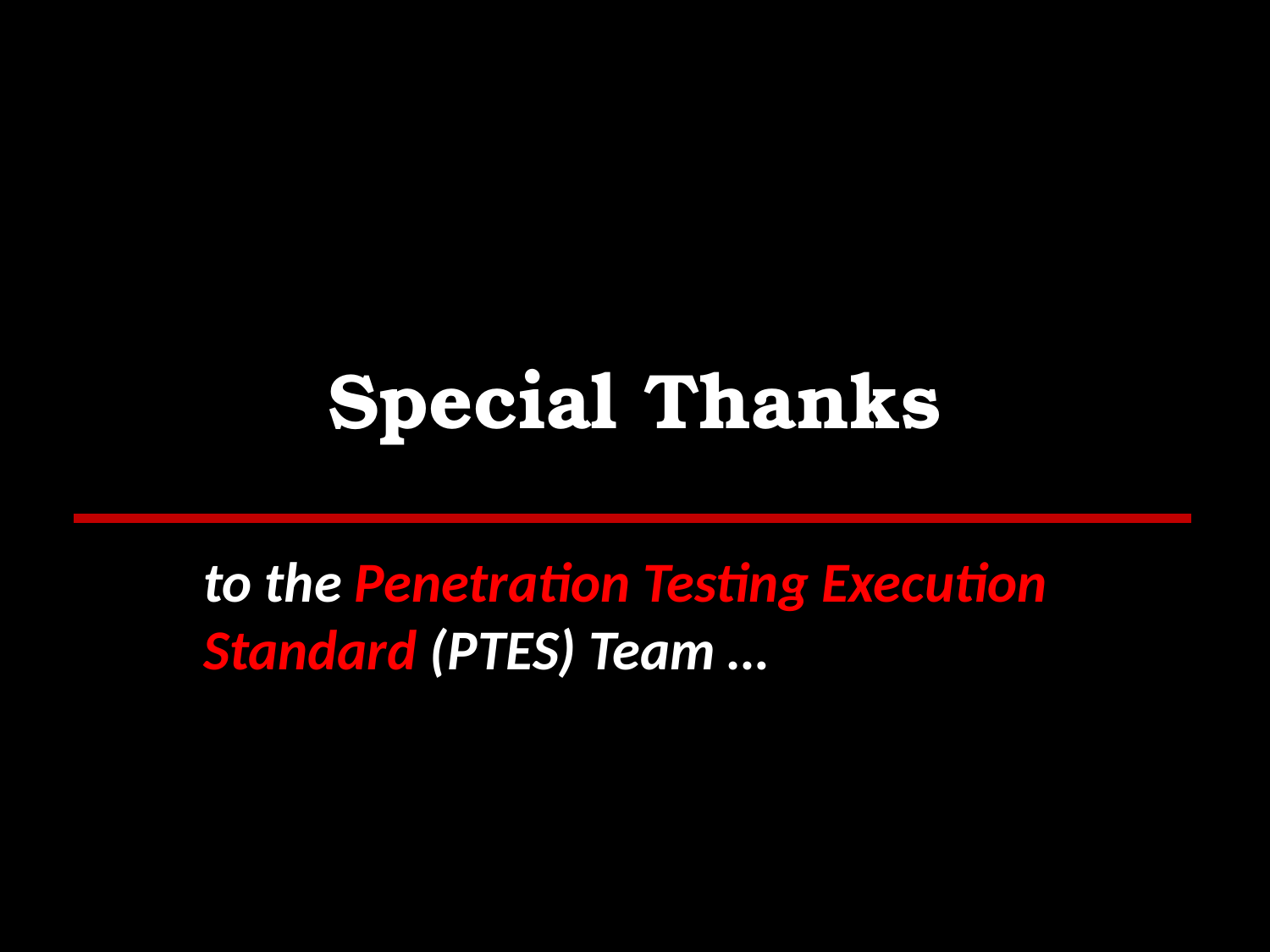

# Special Thanks
to the Penetration Testing Execution Standard (PTES) Team …